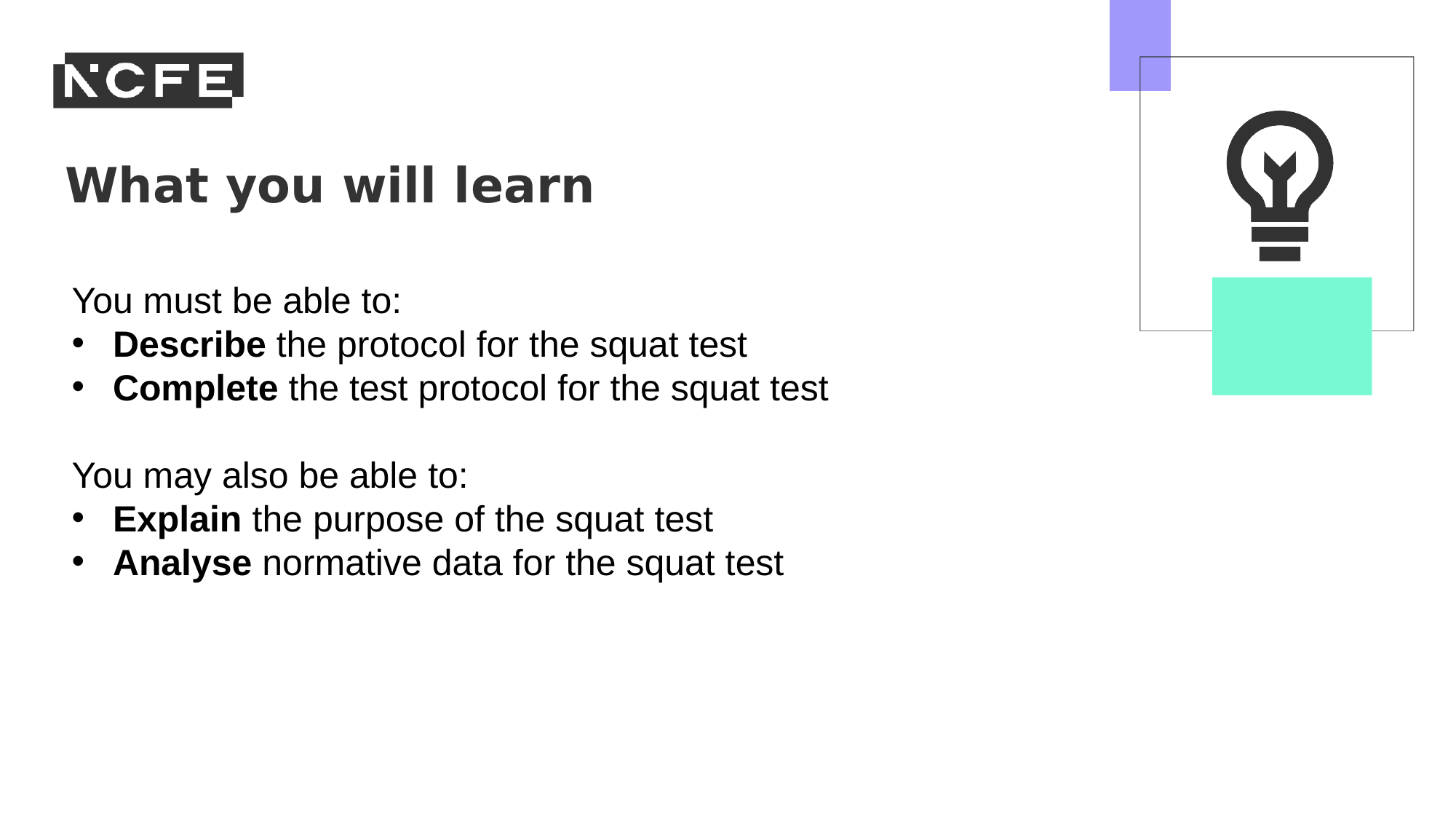

You must be able to:
Describe the protocol for the squat test
Complete the test protocol for the squat test

You may also be able to:
Explain the purpose of the squat test
Analyse normative data for the squat test